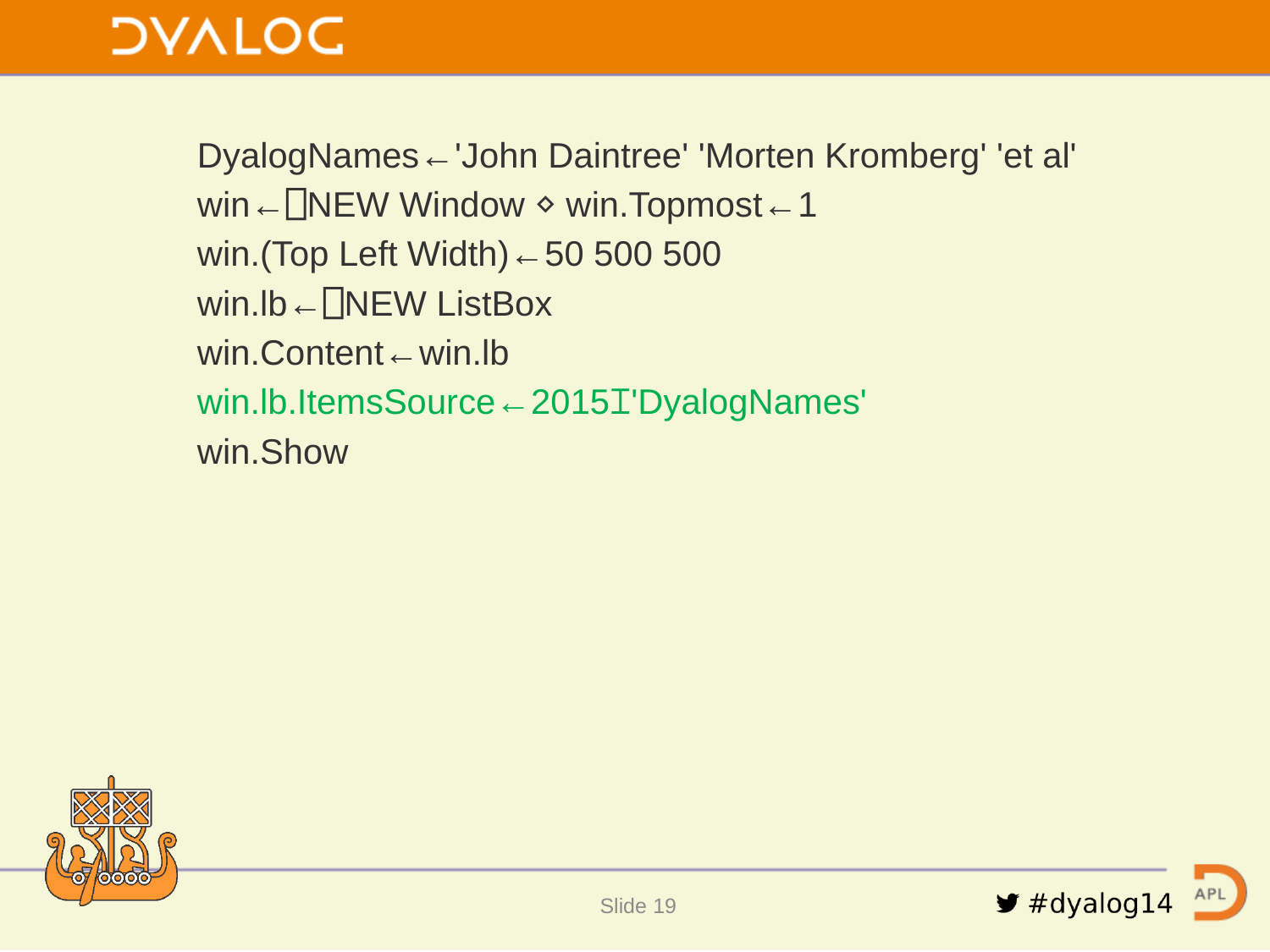

DyalogNames←'John Daintree' 'Morten Kromberg' 'et al'
 win←⎕NEW Window ⋄ win.Topmost←1
 win.(Top Left Width)←50 500 500
 win.lb←⎕NEW ListBox
 win.Content←win.lb
 win.lb.ItemsSource←2015⌶'DyalogNames'
 win.Show

Slide 19